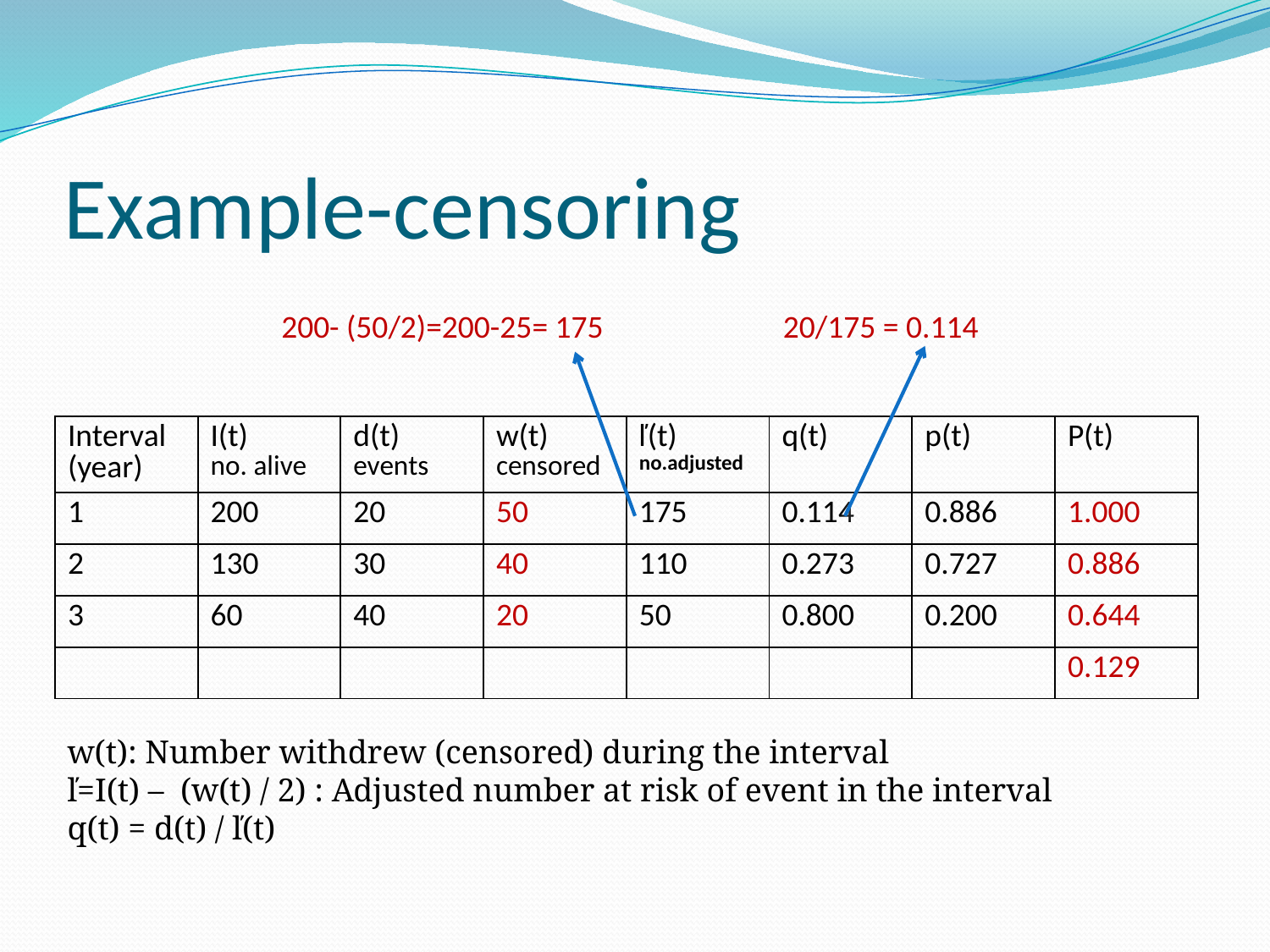

# Example-censoring
200- (50/2)=200-25= 175
20/175 = 0.114
| Interval (year) | I(t) no. alive | d(t) events | w(t) censored | ľ(t) no.adjusted | q(t) | p(t) | P(t) |
| --- | --- | --- | --- | --- | --- | --- | --- |
| 1 | 200 | 20 | 50 | 175 | 0.114 | 0.886 | 1.000 |
| 2 | 130 | 30 | 40 | 110 | 0.273 | 0.727 | 0.886 |
| 3 | 60 | 40 | 20 | 50 | 0.800 | 0.200 | 0.644 |
|  |  |  |  |  |  |  | 0.129 |
w(t): Number withdrew (censored) during the interval
ľ=I(t) –  (w(t) / 2) : Adjusted number at risk of event in the interval
q(t) = d(t) / ľ(t)